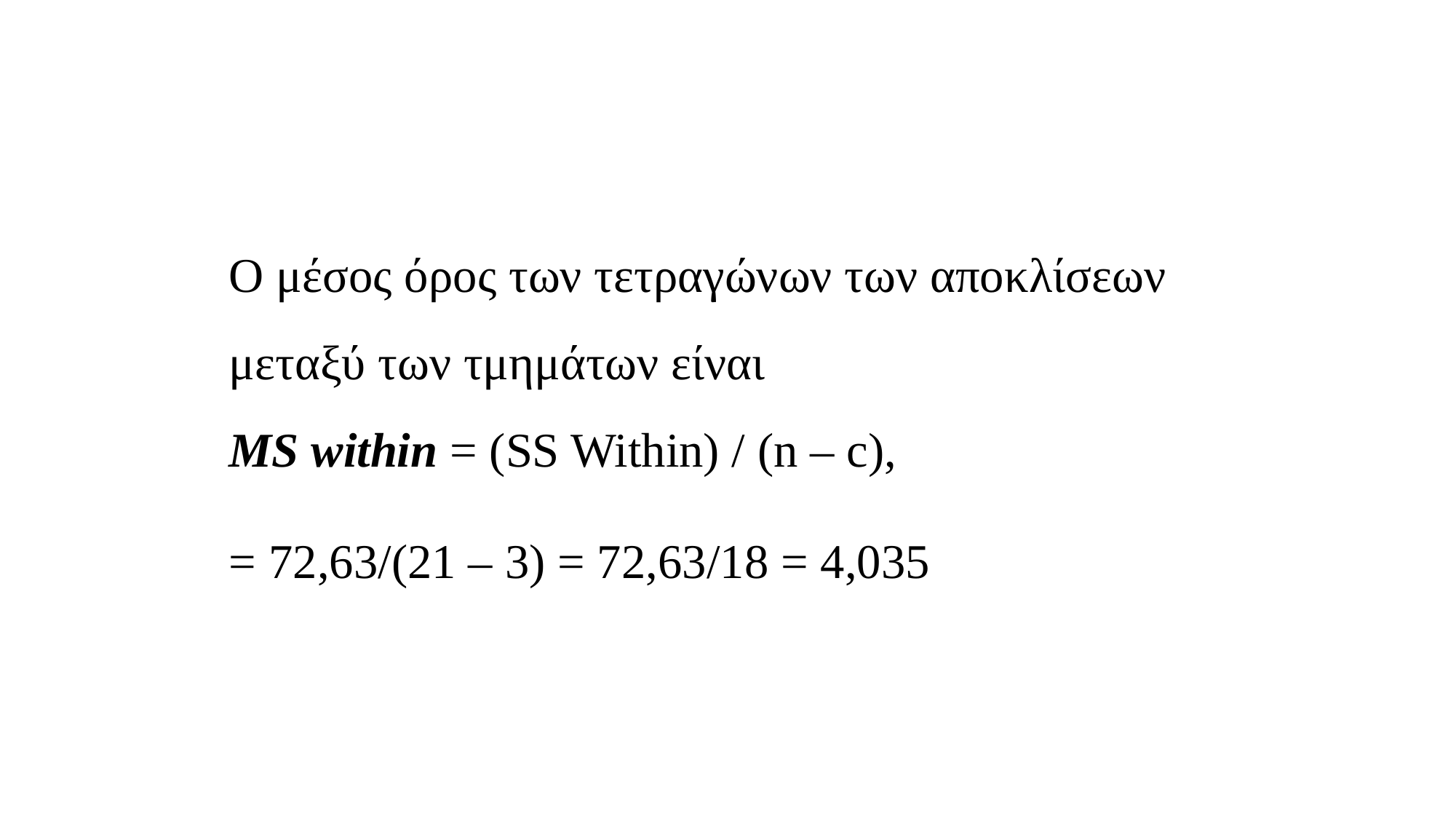

Ο μέσος όρος των τετραγώνων των αποκλίσεων μεταξύ των τμημάτων είναι
MS within = (SS Within) / (n – c),
= 72,63/(21 – 3) = 72,63/18 = 4,035